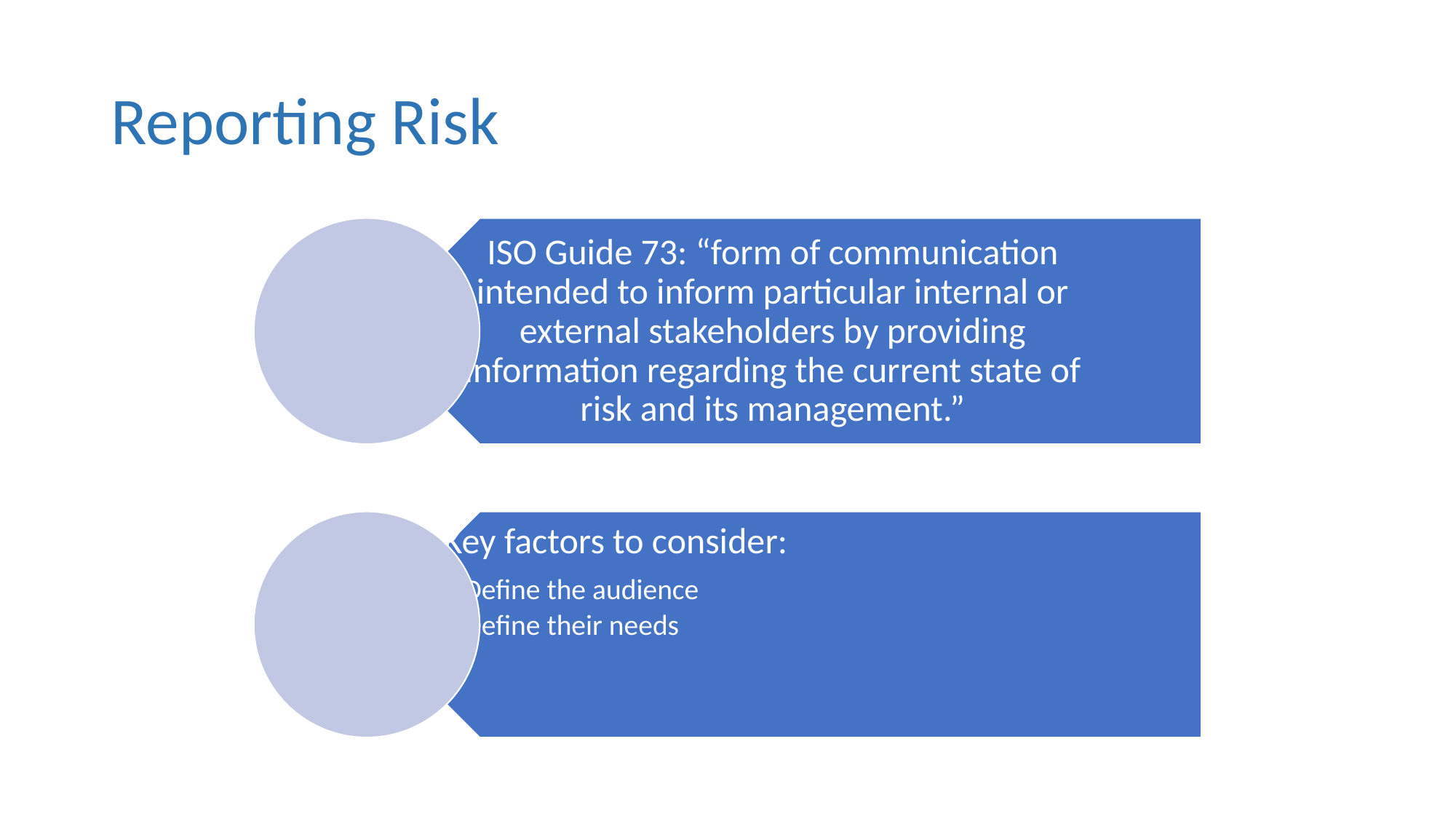

# Reporting Risk
ISO Guide 73: “form of communication intended to inform particular internal or external stakeholders by providing information regarding the current state of risk and its management.”
Key factors to consider:
Define the audience
Define their needs